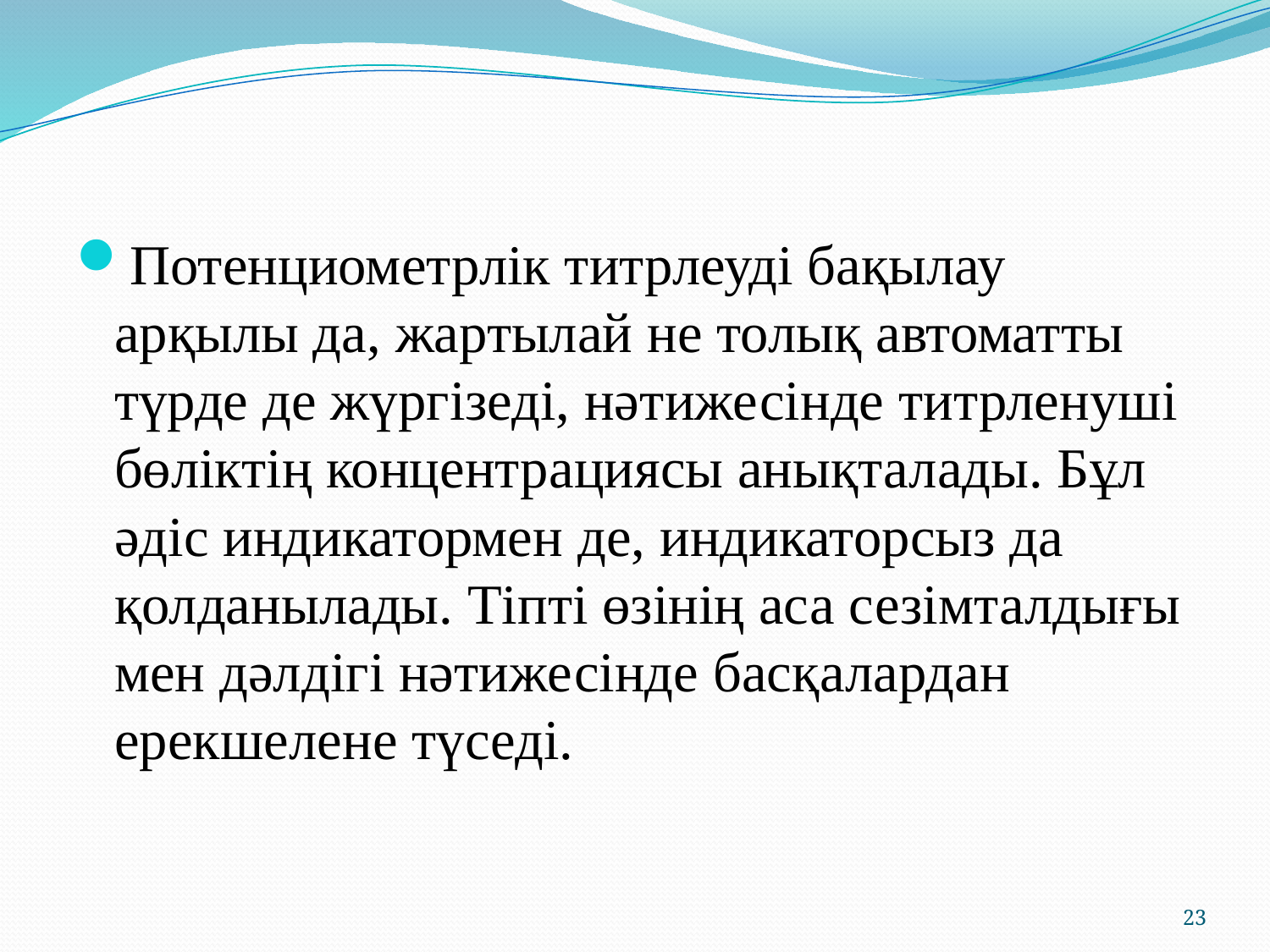

Потенциометрлік титрлеуді бақылау арқылы да, жартылай не толық автоматты түрде де жүргізеді, нәтижесінде титрленуші бөліктің концентрациясы анықталады. Бұл әдіс индикатормен де, индикаторсыз да қолданылады. Тіпті өзінің аса сезімталдығы мен дәлдігі нәтижесінде басқалардан ерекшелене түседі.
23